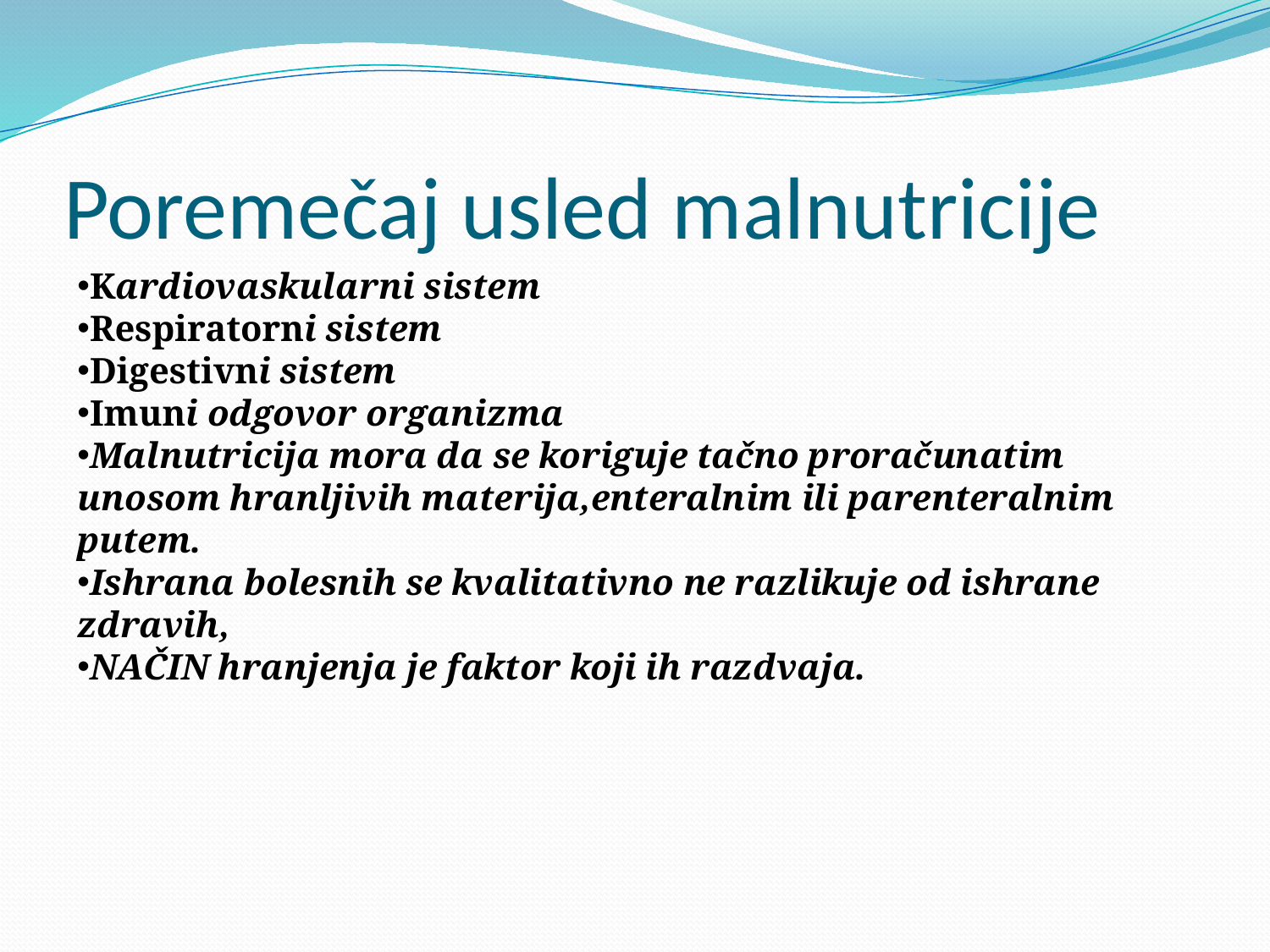

# Poremečaj usled malnutricije

Kardiovaskularni sistem
Respiratorni sistem
Digestivni sistem
Imuni odgovor organizma
Malnutricija mora da se koriguje tačno proračunatim unosom hranljivih materija,enteralnim ili parenteralnim putem.
Ishrana bolesnih se kvalitativno ne razlikuje od ishrane zdravih,
NAČIN hranjenja je faktor koji ih razdvaja.